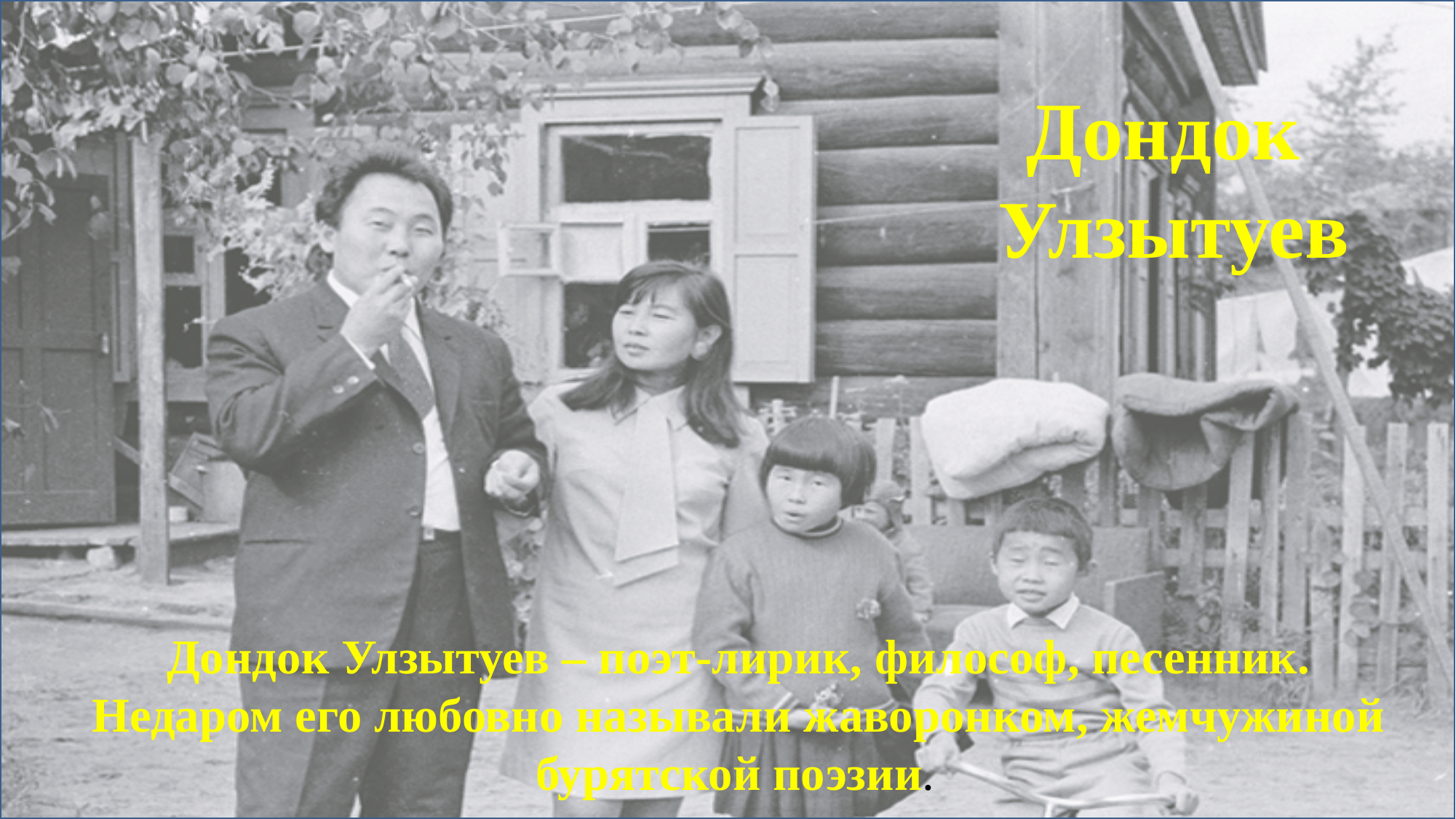

# Дондок Улзытуев

Дондок Улзытуев – поэт-лирик, философ, песенник. Недаром его любовно называли жаворонком, жемчужиной бурятской поэзии.